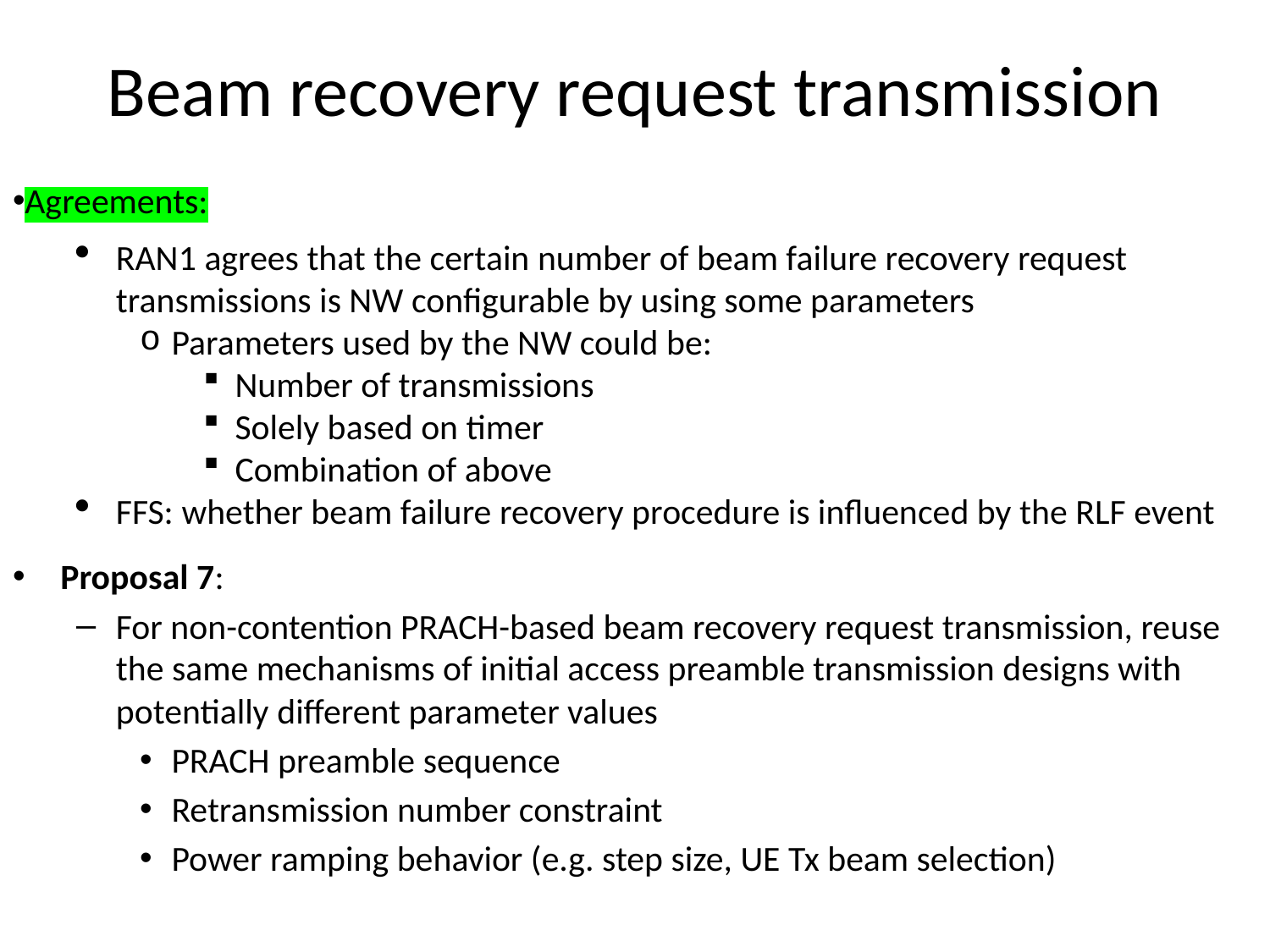

# Beam recovery request transmission
Agreements:
RAN1 agrees that the certain number of beam failure recovery request  transmissions is NW configurable by using some parameters
Parameters used by the NW could be:
Number of transmissions
Solely based on timer
Combination of above
FFS: whether beam failure recovery procedure is influenced by the RLF event
Proposal 7:
For non-contention PRACH-based beam recovery request transmission, reuse the same mechanisms of initial access preamble transmission designs with potentially different parameter values
PRACH preamble sequence
Retransmission number constraint
Power ramping behavior (e.g. step size, UE Tx beam selection)